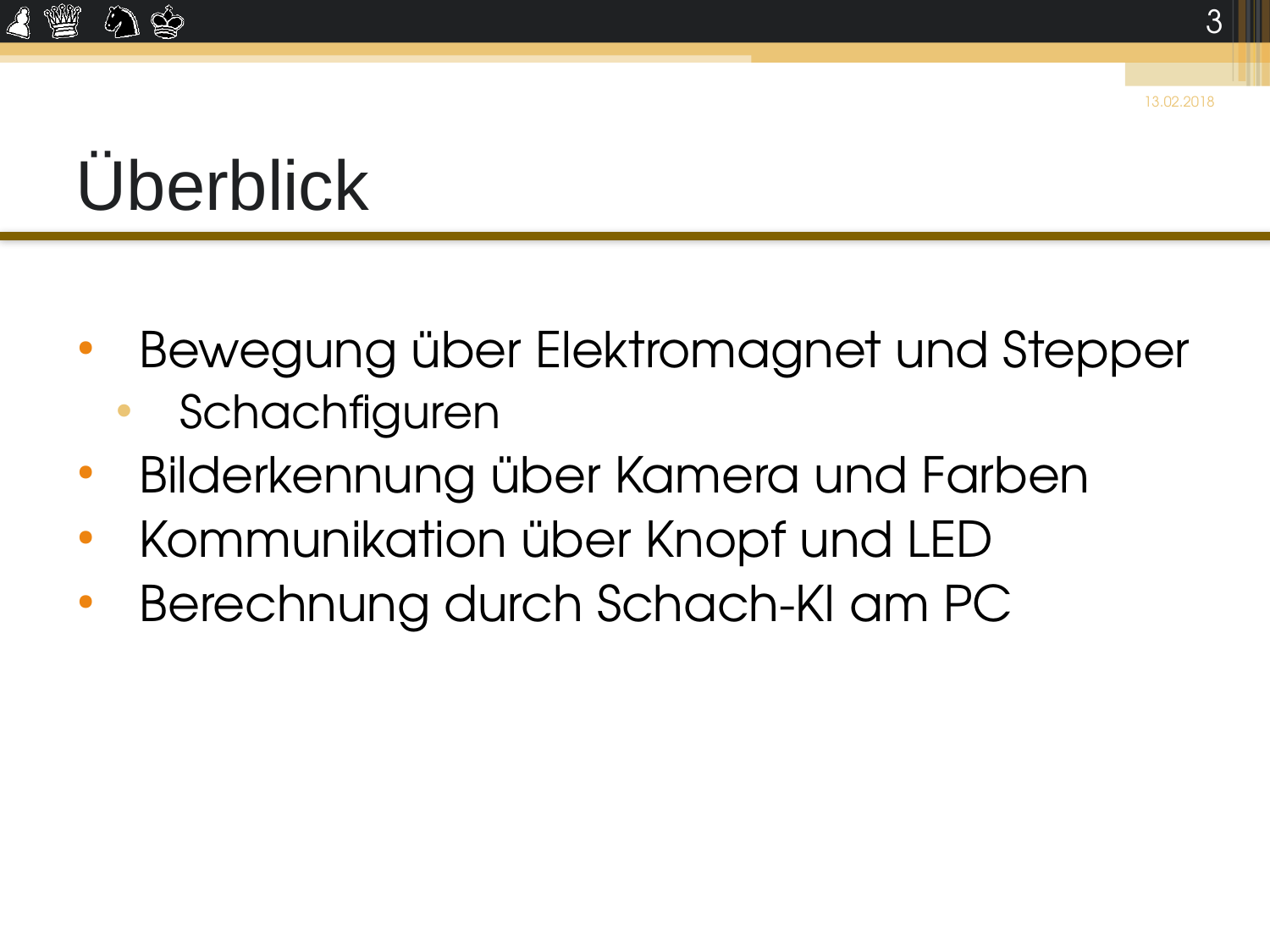

3
13.02.2018
# Überblick
Bewegung über Elektromagnet und Stepper
Schachfiguren
Bilderkennung über Kamera und Farben
Kommunikation über Knopf und LED
Berechnung durch Schach-KI am PC